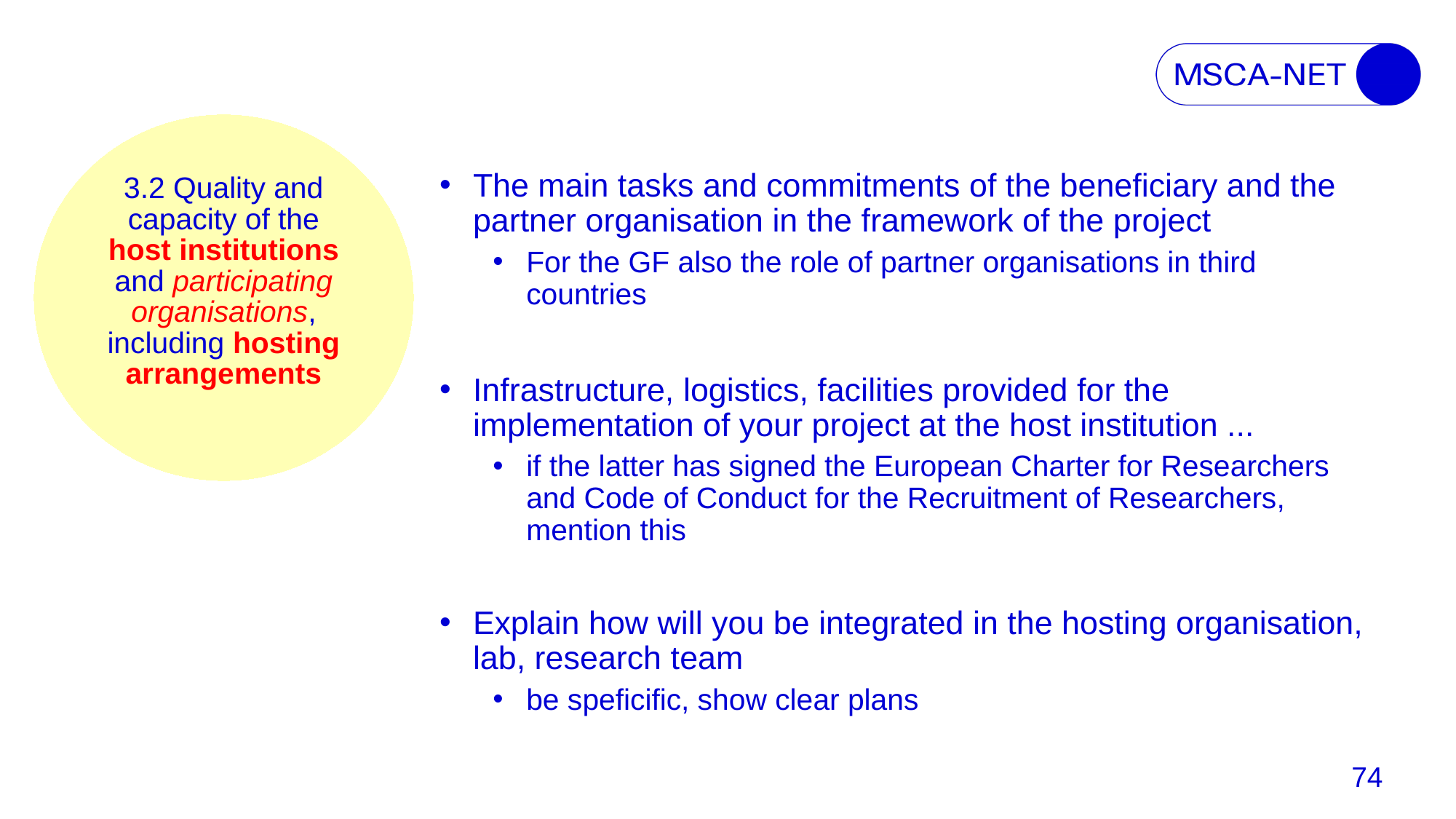

3.2 Quality and capacity of the host institutions and participating organisations, including hosting arrangements
The main tasks and commitments of the beneficiary and the partner organisation in the framework of the project
For the GF also the role of partner organisations in third countries

Infrastructure, logistics, facilities provided for the implementation of your project at the host institution ...
if the latter has signed the European Charter for Researchers and Code of Conduct for the Recruitment of Researchers, mention this

Explain how will you be integrated in the hosting organisation, lab, research team
be speficific, show clear plans
74